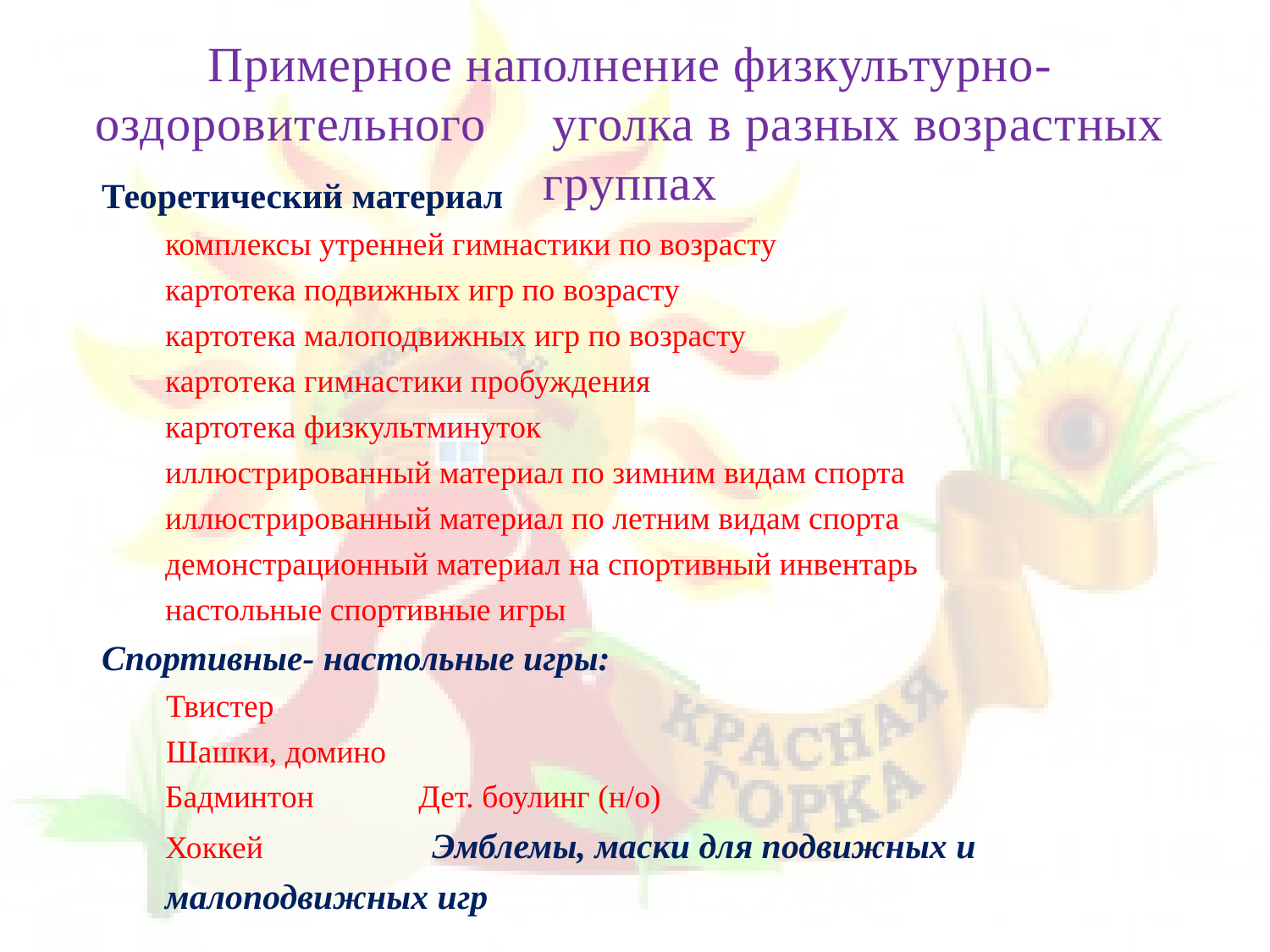

Примерное наполнение физкультурно-оздоровительного     уголка в разных возрастных группах
Теоретический материал
комплексы утренней гимнастики по возрасту
картотека подвижных игр по возрасту
картотека малоподвижных игр по возрасту
картотека гимнастики пробуждения
картотека физкультминуток
иллюстрированный материал по зимним видам спорта
иллюстрированный материал по летним видам спорта
демонстрационный материал на спортивный инвентарь
настольные спортивные игры
Спортивные- настольные игры:
        Твистер
        Шашки, домино
Бадминтон             Дет. боулинг (н/о)
Хоккей                     Эмблемы, маски для подвижных и малоподвижных игр